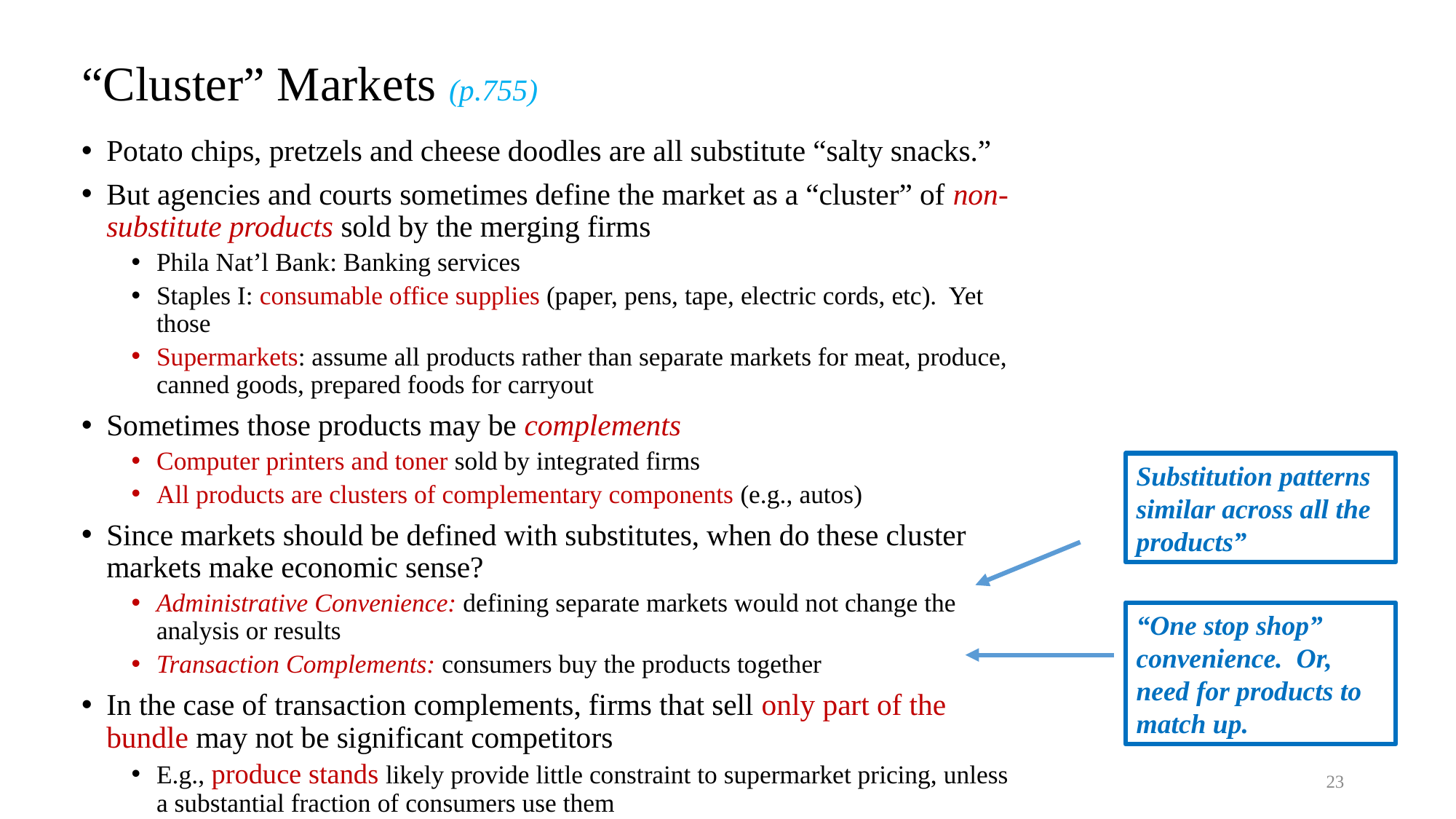

# “Cluster” Markets (p.755)
Potato chips, pretzels and cheese doodles are all substitute “salty snacks.”
But agencies and courts sometimes define the market as a “cluster” of non-substitute products sold by the merging firms
Phila Nat’l Bank: Banking services
Staples I: consumable office supplies (paper, pens, tape, electric cords, etc).  Yet those
Supermarkets: assume all products rather than separate markets for meat, produce, canned goods, prepared foods for carryout
Sometimes those products may be complements
Computer printers and toner sold by integrated firms
All products are clusters of complementary components (e.g., autos)
Since markets should be defined with substitutes, when do these cluster markets make economic sense?
Administrative Convenience: defining separate markets would not change the analysis or results
Transaction Complements: consumers buy the products together
In the case of transaction complements, firms that sell only part of the bundle may not be significant competitors
E.g., produce stands likely provide little constraint to supermarket pricing, unless a substantial fraction of consumers use them
Substitution patterns similar across all the products”
“One stop shop” convenience.  Or, need for products to match up.
23